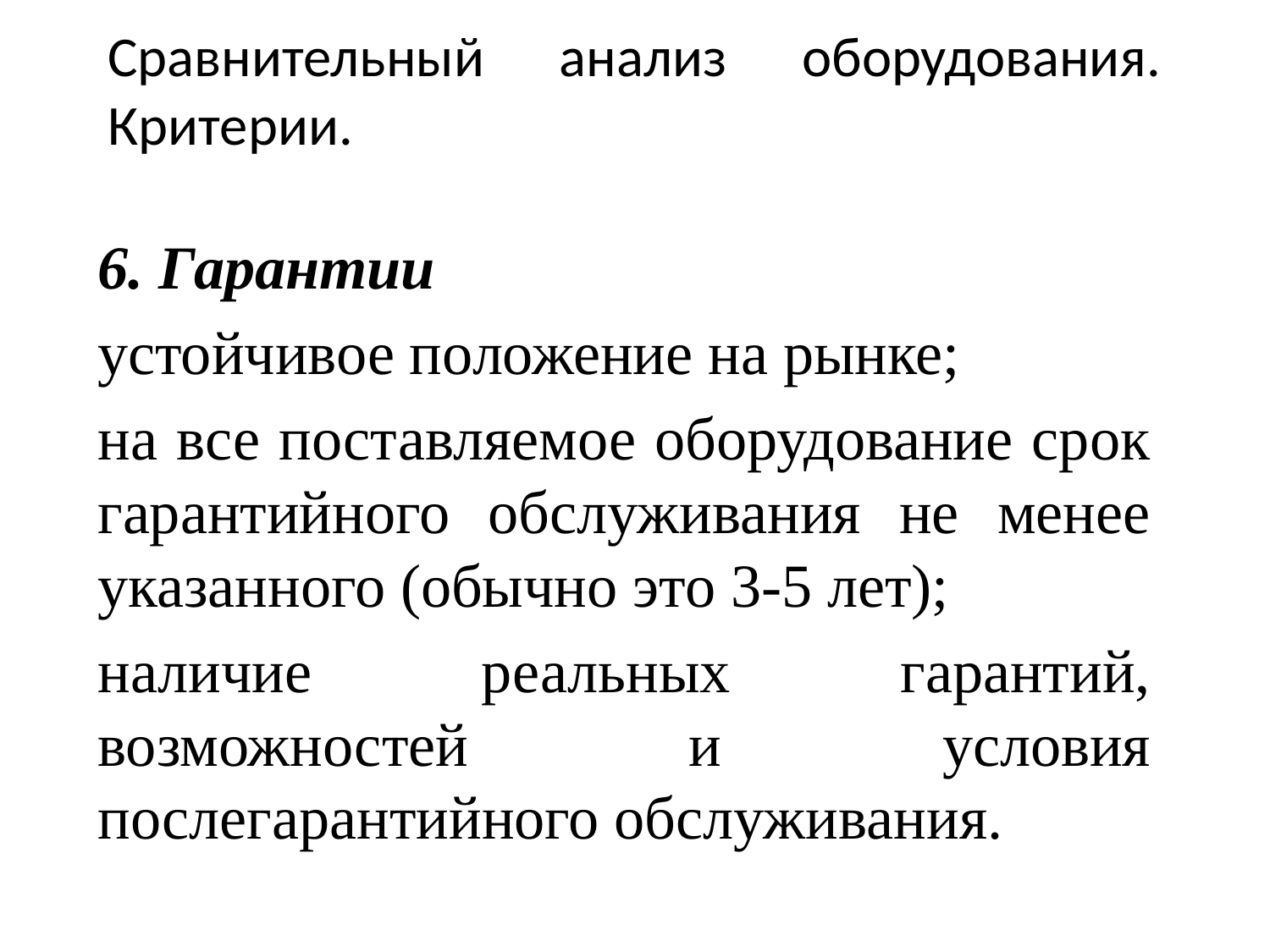

# Сравнительный анализ оборудования. Критерии.

6. Гарантии
устойчивое положение на рынке;
на все поставляемое оборудование срок гарантийного обслуживания не менее указанного (обычно это 3-5 лет);
наличие реальных гарантий, возможностей и условия послегарантийного обслуживания.